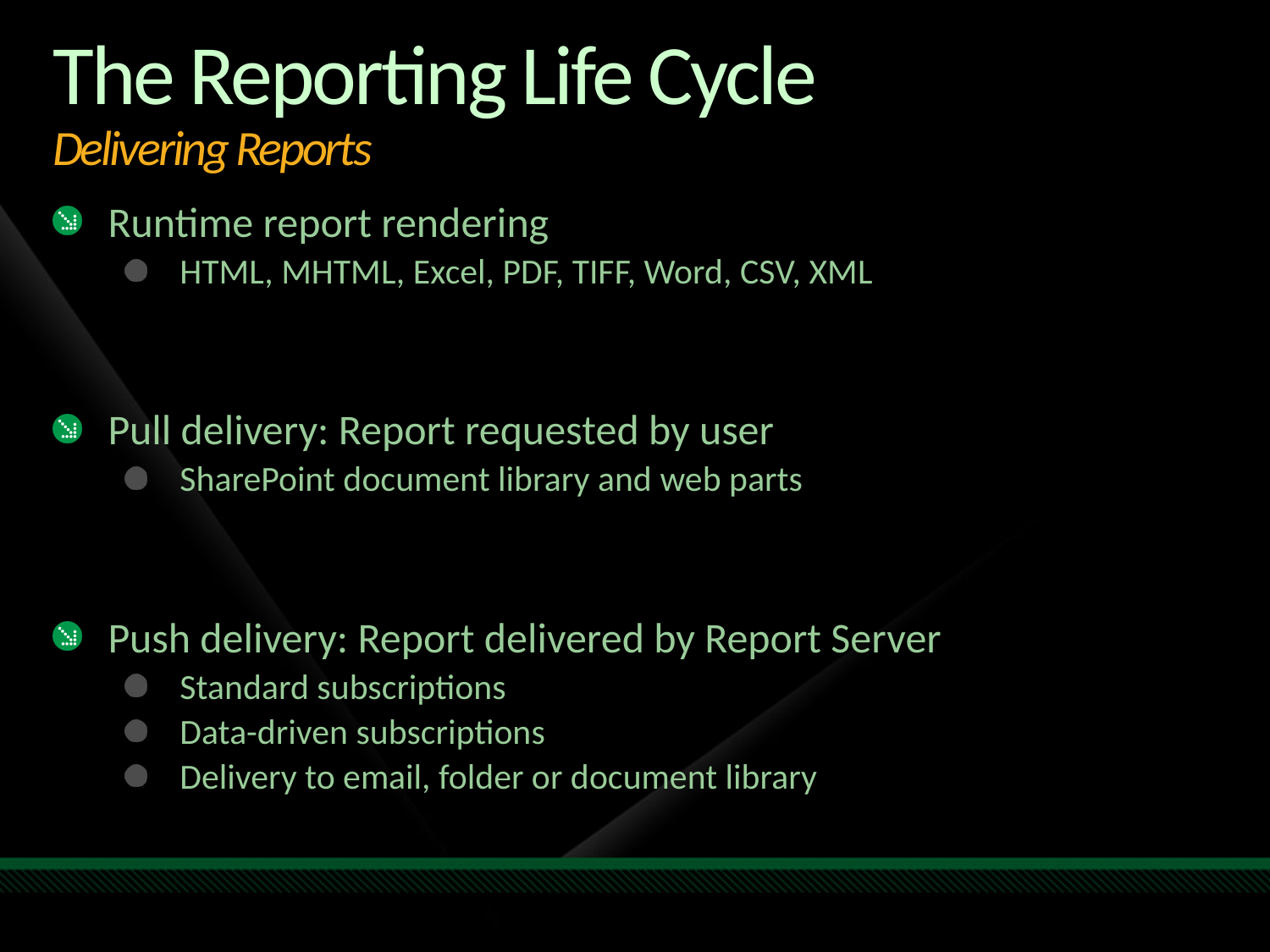

# The Reporting Life Cycle Delivering Reports
Runtime report rendering
HTML, MHTML, Excel, PDF, TIFF, Word, CSV, XML

Pull delivery: Report requested by user
SharePoint document library and web parts

Push delivery: Report delivered by Report Server
Standard subscriptions
Data-driven subscriptions
Delivery to email, folder or document library